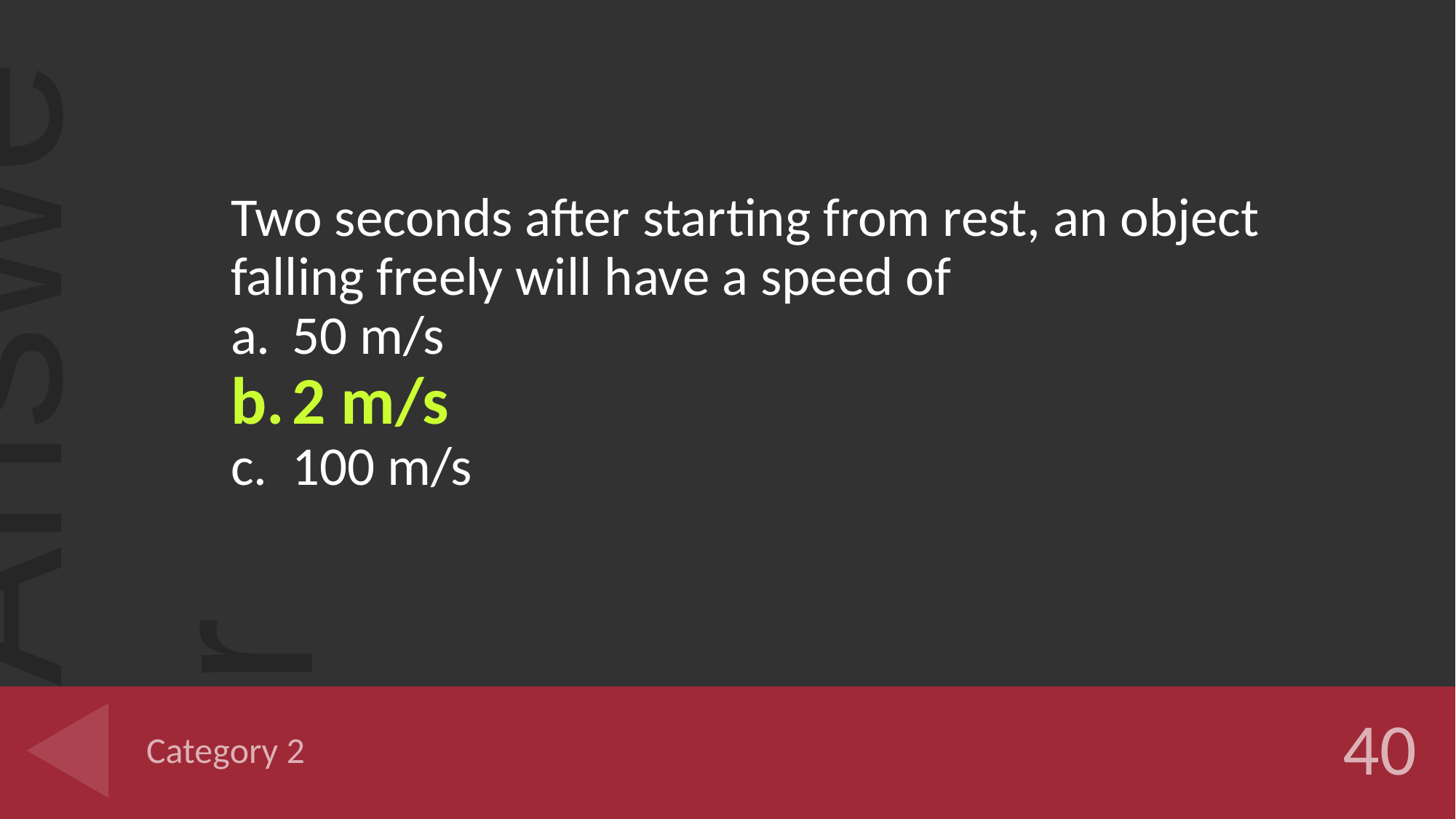

Two seconds after starting from rest, an object falling freely will have a speed of
50 m/s
2 m/s
100 m/s
# Category 2
40